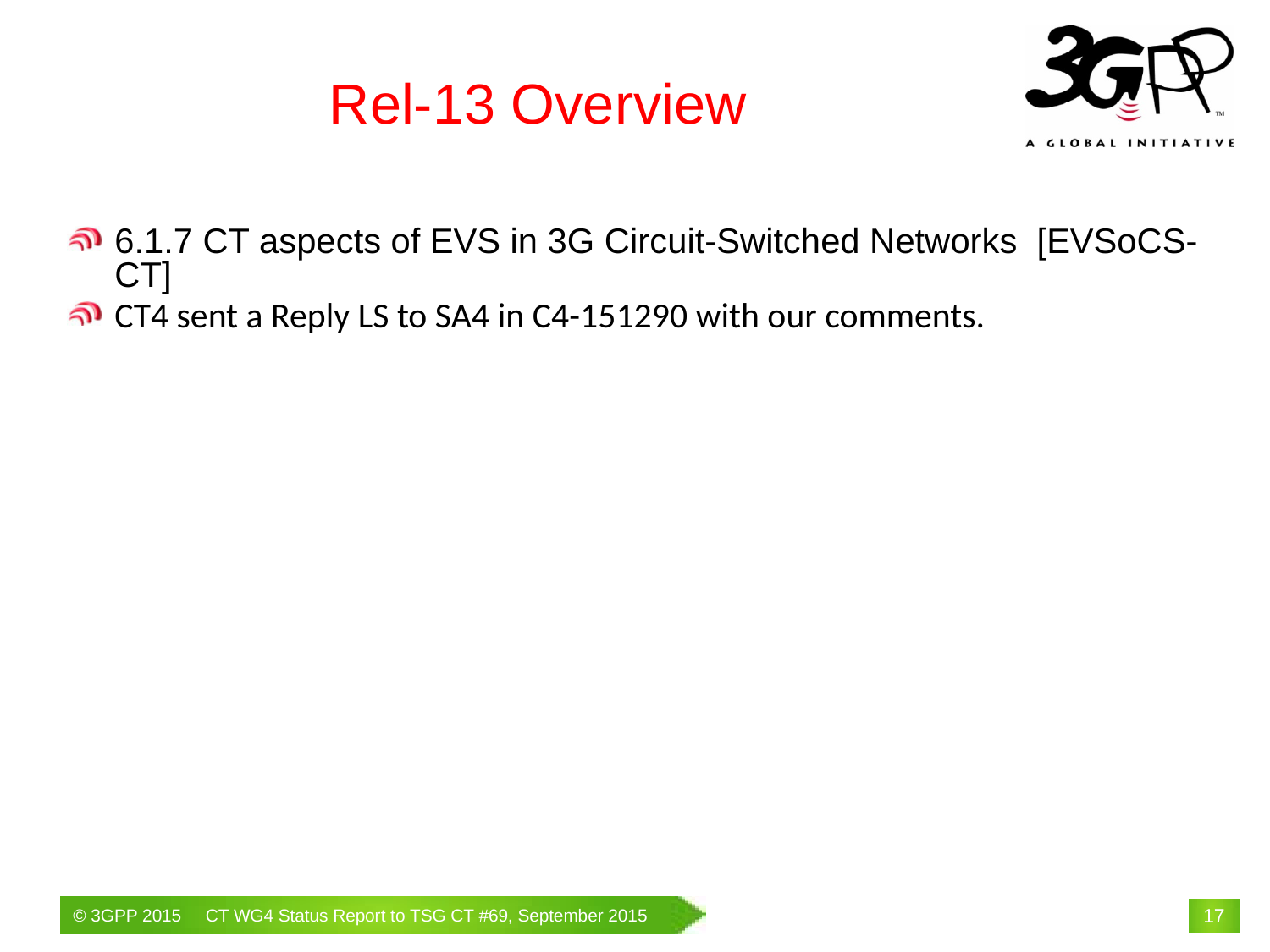

# Rel-13 Overview
6.1.7 CT aspects of EVS in 3G Circuit-Switched Networks  [EVSoCS-CT]
CT4 sent a Reply LS to SA4 in C4-151290 with our comments.